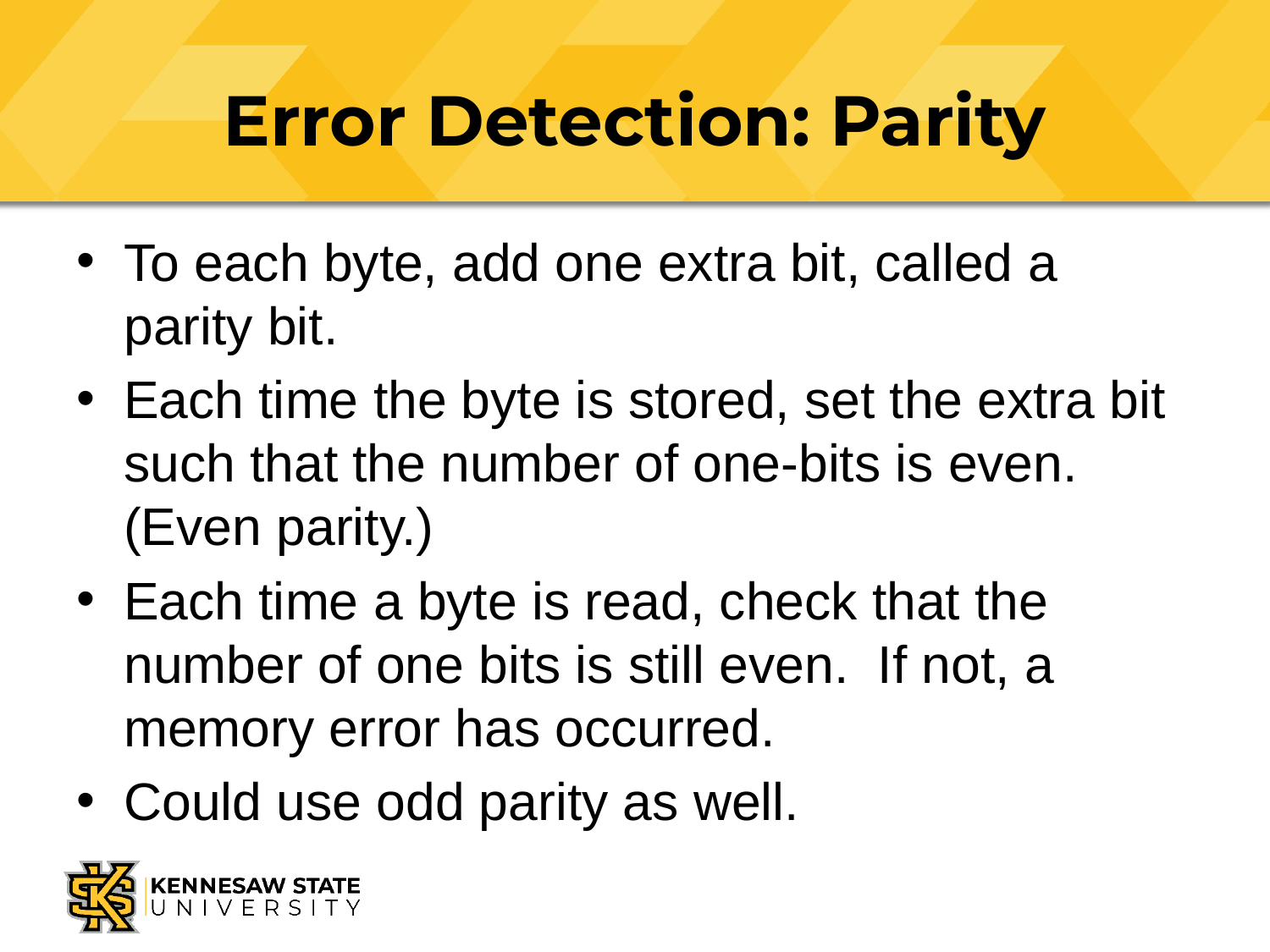

# Error Detection: Parity
To each byte, add one extra bit, called a parity bit.
Each time the byte is stored, set the extra bit such that the number of one-bits is even. (Even parity.)
Each time a byte is read, check that the number of one bits is still even.  If not, a memory error has occurred.
Could use odd parity as well.